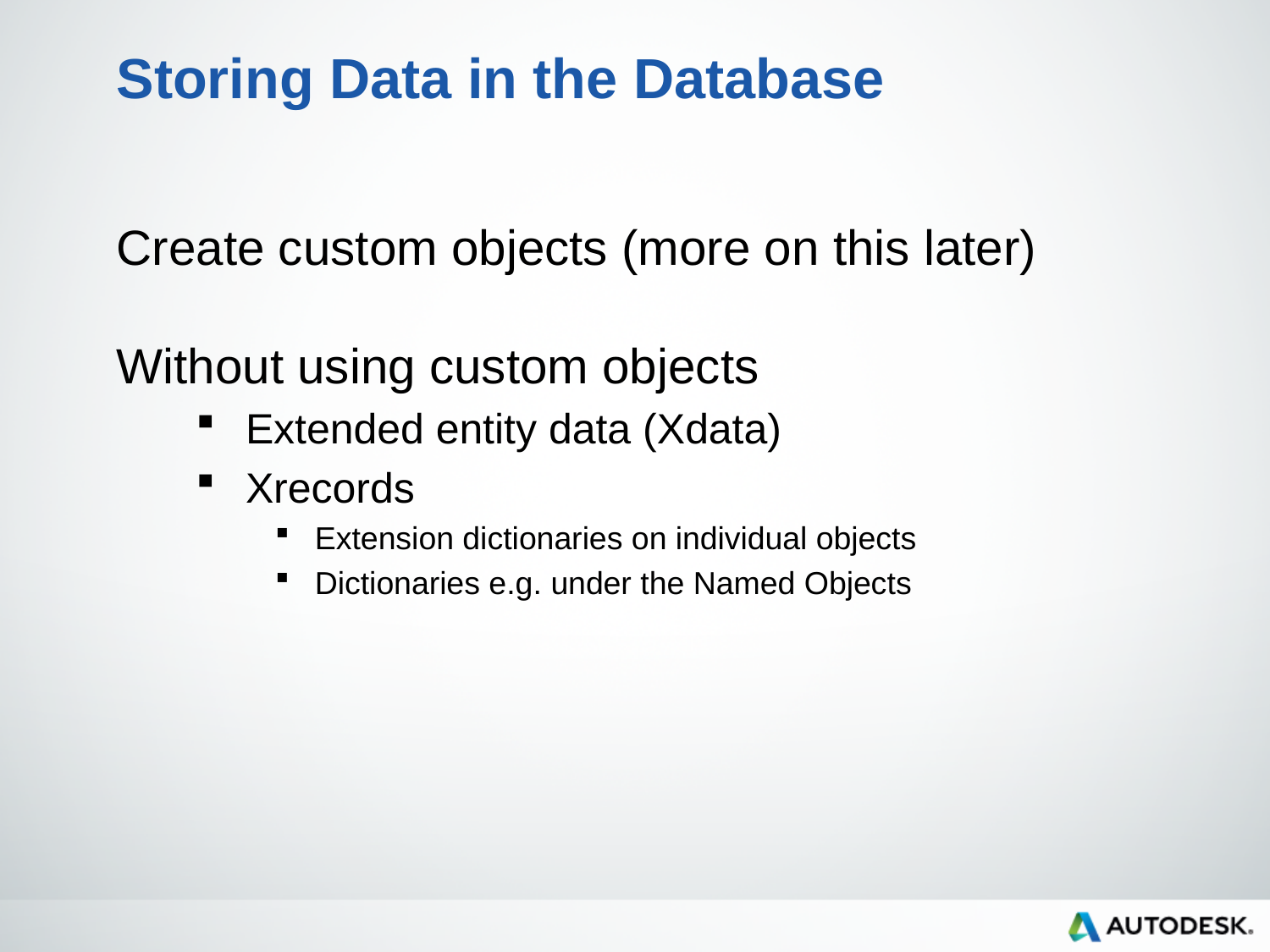

# Storing Data in the Database
Create custom objects (more on this later)

Without using custom objects
Extended entity data (Xdata)
Xrecords
Extension dictionaries on individual objects
Dictionaries e.g. under the Named Objects